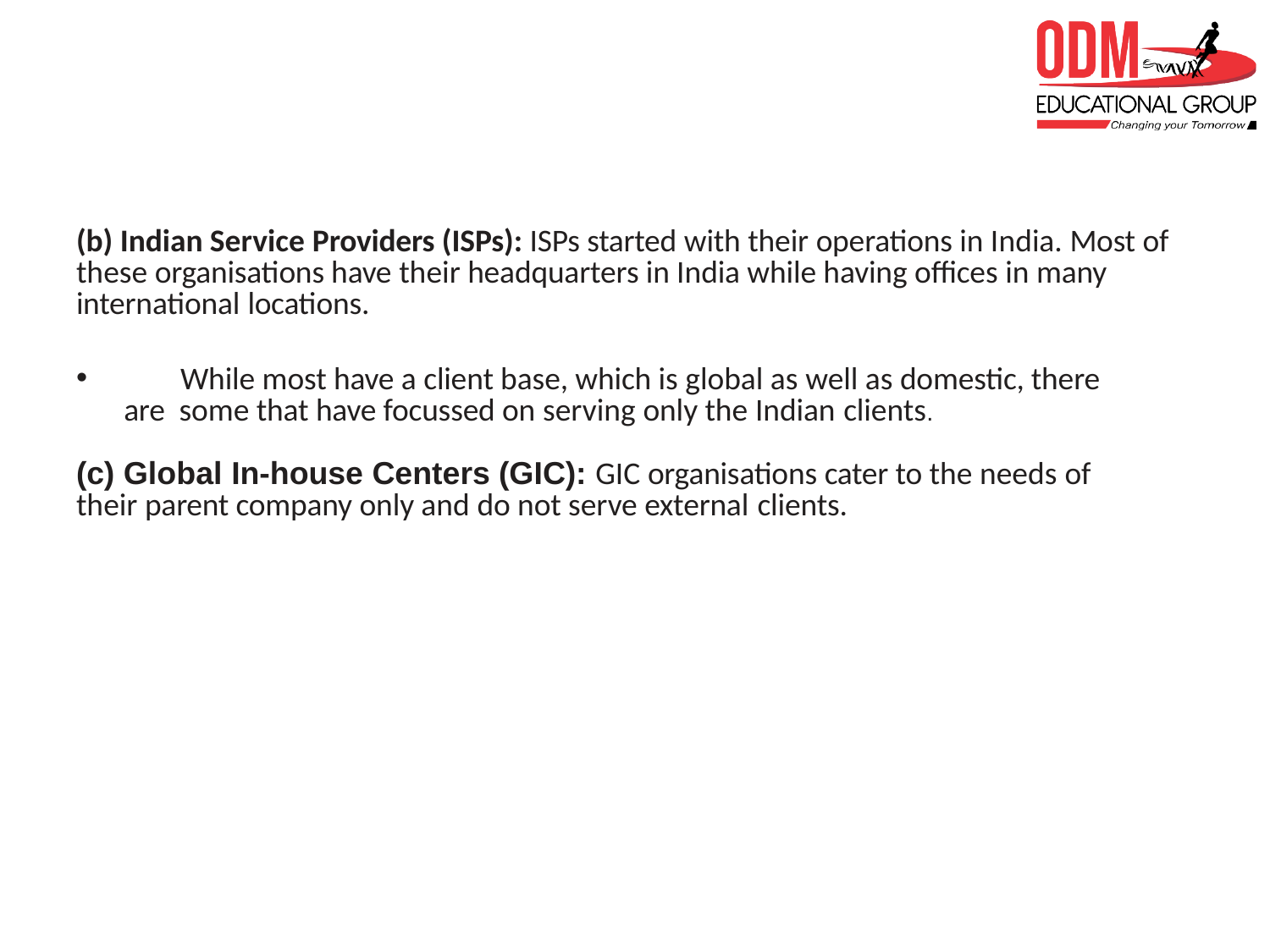

(b) Indian Service Providers (ISPs): ISPs started with their operations in India. Most of  these organisations have their headquarters in India while having offices in many  international locations.

	While most have a client base, which is global as well as domestic, there are  some that have focussed on serving only the Indian clients.

(c) Global In-house Centers (GIC): GIC organisations cater to the needs of  their parent company only and do not serve external clients.